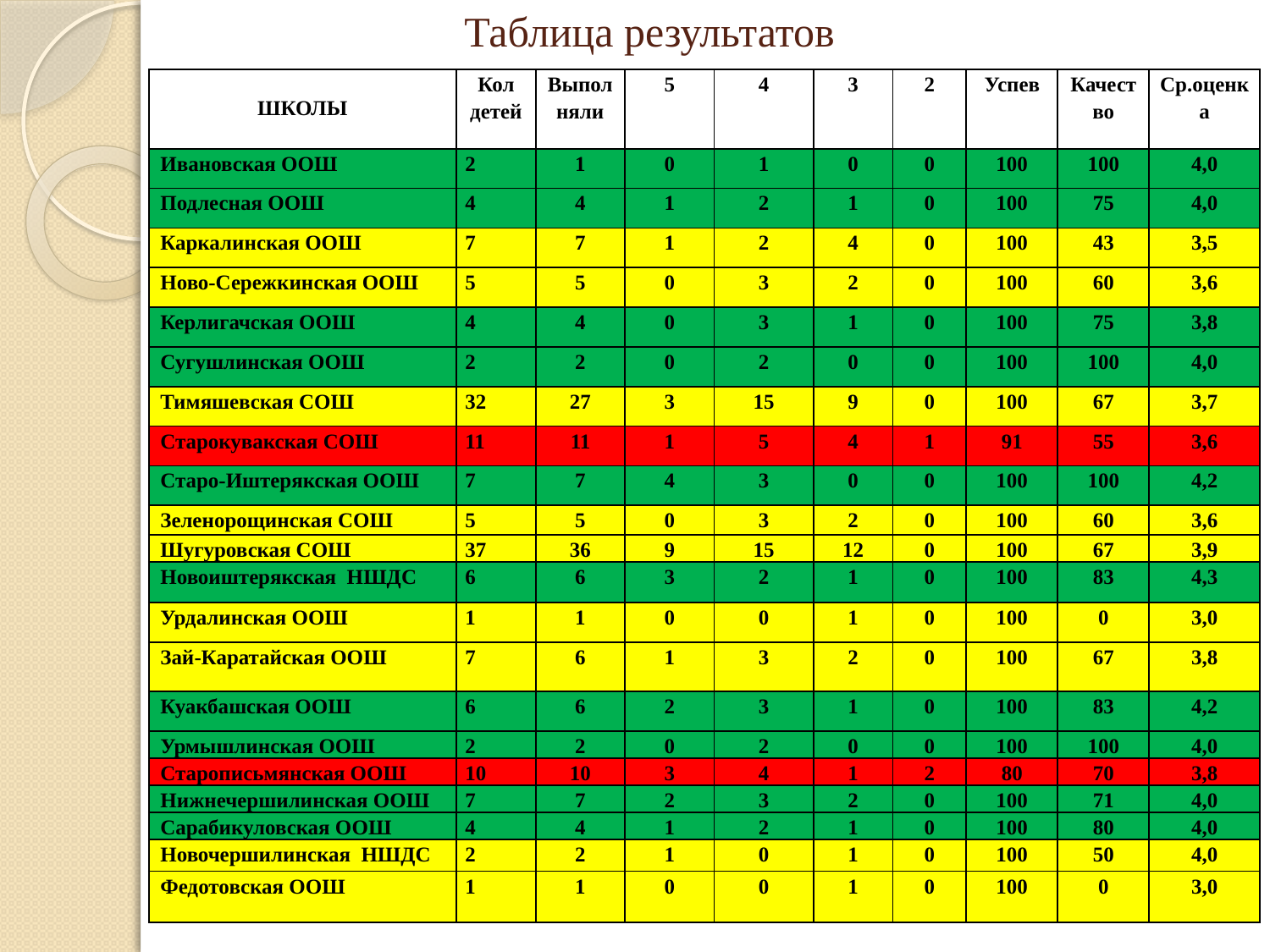

# Таблица результатов
| ШКОЛЫ | Кол детей | Выполняли | 5 | 4 | 3 | 2 | Успев | Качество | Ср.оценка |
| --- | --- | --- | --- | --- | --- | --- | --- | --- | --- |
| Ивановская ООШ | 2 | 1 | 0 | 1 | 0 | 0 | 100 | 100 | 4,0 |
| Подлесная ООШ | 4 | 4 | 1 | 2 | 1 | 0 | 100 | 75 | 4,0 |
| Каркалинская ООШ | 7 | 7 | 1 | 2 | 4 | 0 | 100 | 43 | 3,5 |
| Ново-Сережкинская ООШ | 5 | 5 | 0 | 3 | 2 | 0 | 100 | 60 | 3,6 |
| Керлигачская ООШ | 4 | 4 | 0 | 3 | 1 | 0 | 100 | 75 | 3,8 |
| Сугушлинская ООШ | 2 | 2 | 0 | 2 | 0 | 0 | 100 | 100 | 4,0 |
| Тимяшевская СОШ | 32 | 27 | 3 | 15 | 9 | 0 | 100 | 67 | 3,7 |
| Старокувакская СОШ | 11 | 11 | 1 | 5 | 4 | 1 | 91 | 55 | 3,6 |
| Старо-Иштерякская ООШ | 7 | 7 | 4 | 3 | 0 | 0 | 100 | 100 | 4,2 |
| Зеленорощинская СОШ | 5 | 5 | 0 | 3 | 2 | 0 | 100 | 60 | 3,6 |
| Шугуровская СОШ | 37 | 36 | 9 | 15 | 12 | 0 | 100 | 67 | 3,9 |
| Новоиштерякская НШДС | 6 | 6 | 3 | 2 | 1 | 0 | 100 | 83 | 4,3 |
| Урдалинская ООШ | 1 | 1 | 0 | 0 | 1 | 0 | 100 | 0 | 3,0 |
| Зай-Каратайская ООШ | 7 | 6 | 1 | 3 | 2 | 0 | 100 | 67 | 3,8 |
| Куакбашская ООШ | 6 | 6 | 2 | 3 | 1 | 0 | 100 | 83 | 4,2 |
| Урмышлинская ООШ | 2 | 2 | 0 | 2 | 0 | 0 | 100 | 100 | 4,0 |
| Старописьмянская ООШ | 10 | 10 | 3 | 4 | 1 | 2 | 80 | 70 | 3,8 |
| Нижнечершилинская ООШ | 7 | 7 | 2 | 3 | 2 | 0 | 100 | 71 | 4,0 |
| Сарабикуловская ООШ | 4 | 4 | 1 | 2 | 1 | 0 | 100 | 80 | 4,0 |
| Новочершилинская НШДС | 2 | 2 | 1 | 0 | 1 | 0 | 100 | 50 | 4,0 |
| Федотовская ООШ | 1 | 1 | 0 | 0 | 1 | 0 | 100 | 0 | 3,0 |